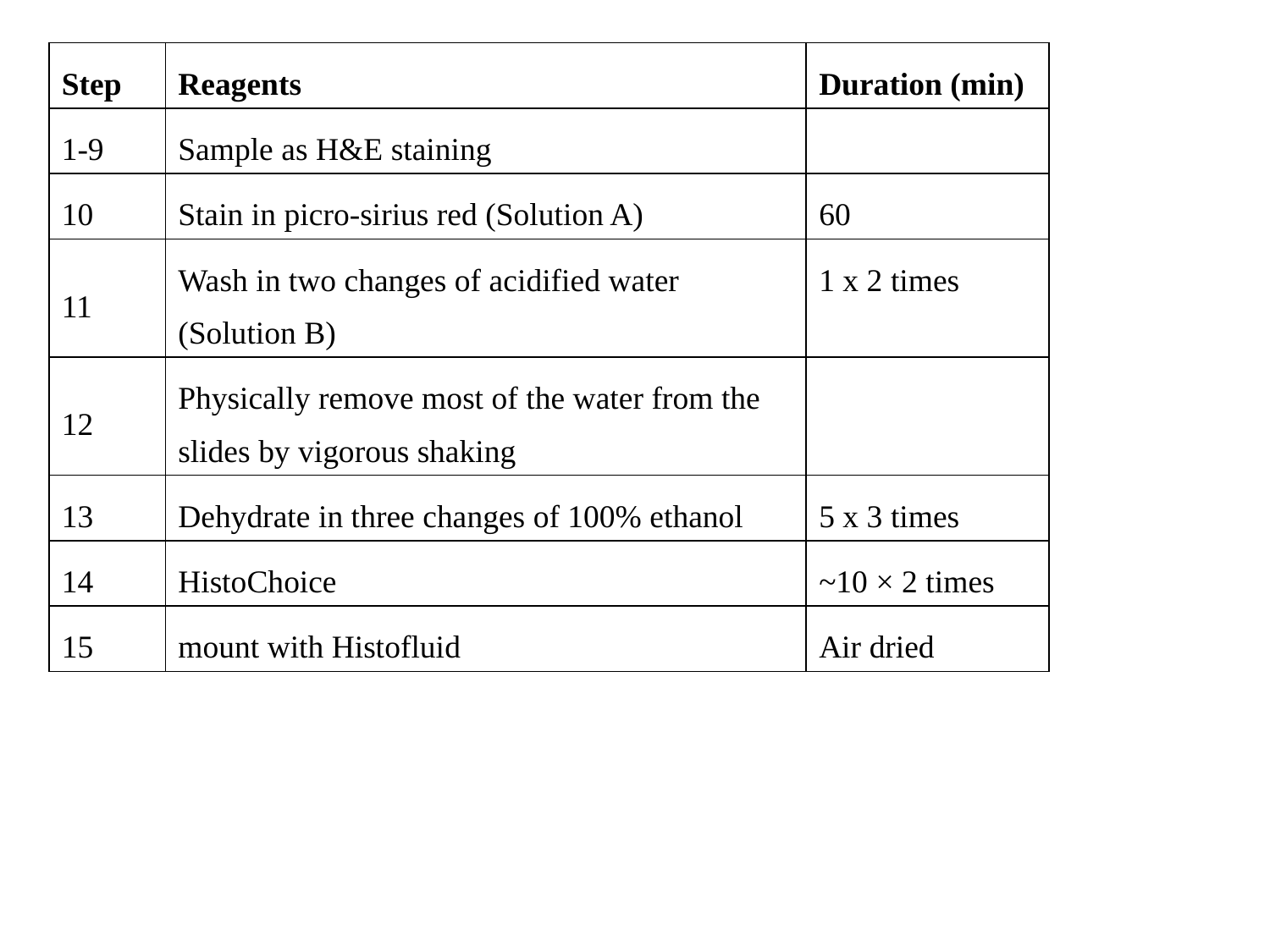

| Step | Reagents | Duration (min) |
| --- | --- | --- |
| 1-9 | Sample as H&E staining |  |
| 10 | Stain in picro-sirius red (Solution A) | 60 |
| 11 | Wash in two changes of acidified water (Solution B) | 1 x 2 times |
| 12 | Physically remove most of the water from the slides by vigorous shaking |  |
| 13 | Dehydrate in three changes of 100% ethanol | 5 x 3 times |
| 14 | HistoChoice | ~10 × 2 times |
| 15 | mount with Histofluid | Air dried |